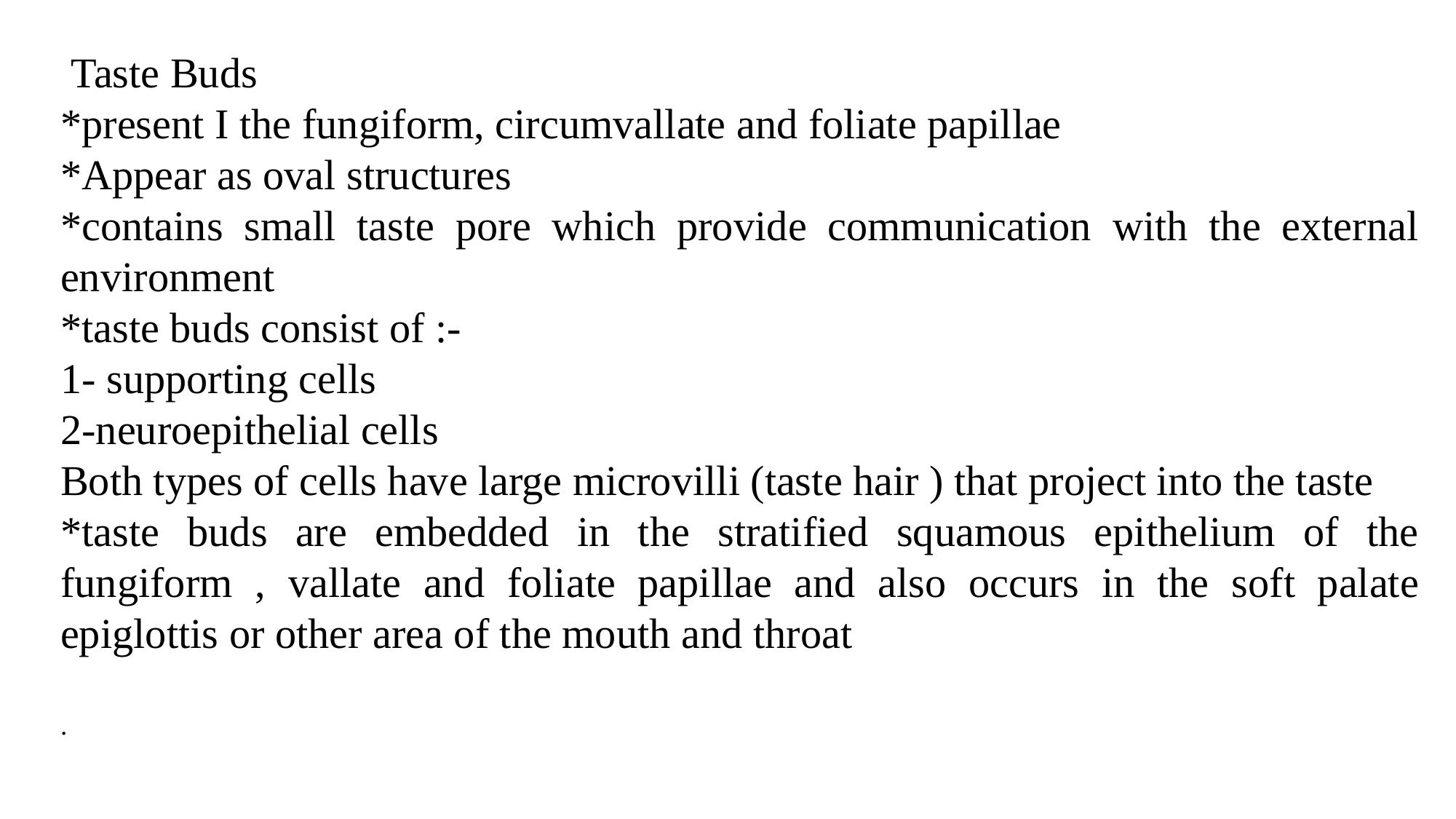

Taste Buds
*present I the fungiform, circumvallate and foliate papillae
*Appear as oval structures
*contains small taste pore which provide communication with the external environment
*taste buds consist of :-
1- supporting cells
2-neuroepithelial cells
Both types of cells have large microvilli (taste hair ) that project into the taste
*taste buds are embedded in the stratified squamous epithelium of the fungiform , vallate and foliate papillae and also occurs in the soft palate epiglottis or other area of the mouth and throat

.